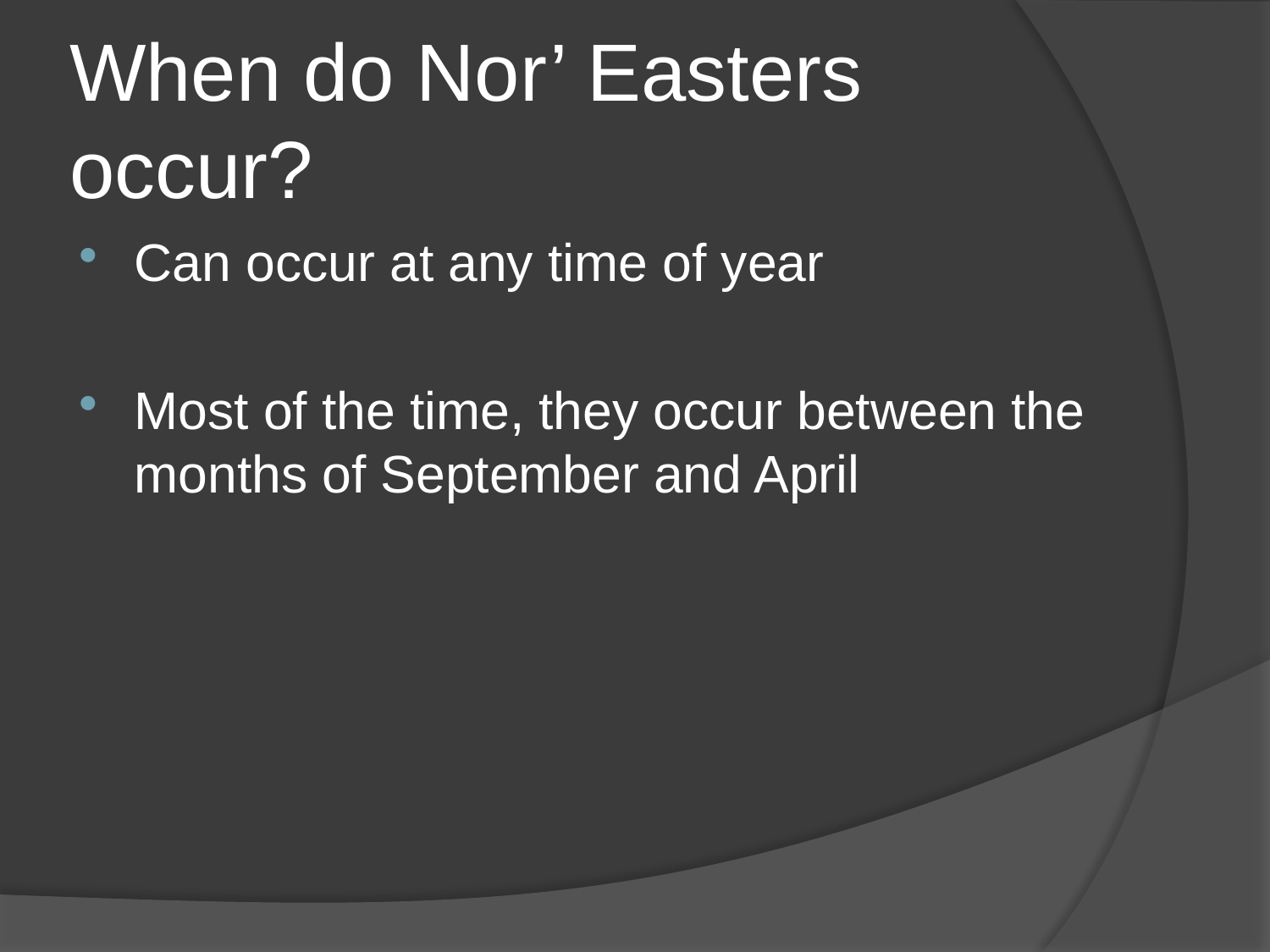

# When do Nor’ Easters occur?
Can occur at any time of year

Most of the time, they occur between the months of September and April